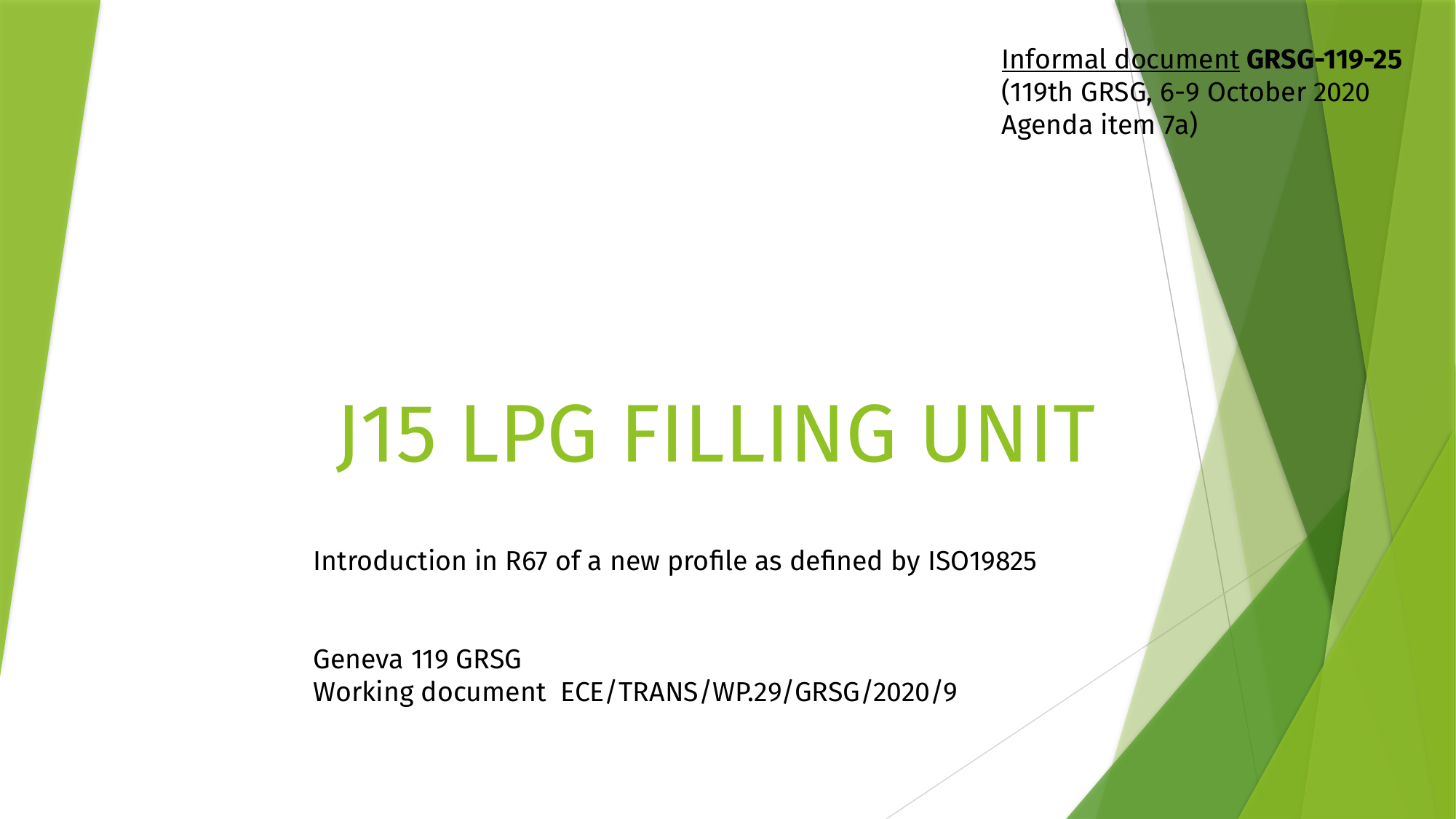

Informal document GRSG-119-25
(119th GRSG, 6-9 October 2020 Agenda item 7a)
# J15 LPG FILLING UNIT
Introduction in R67 of a new profile as defined by ISO19825

Geneva 119 GRSG
Working document  ECE/TRANS/WP.29/GRSG/2020/9